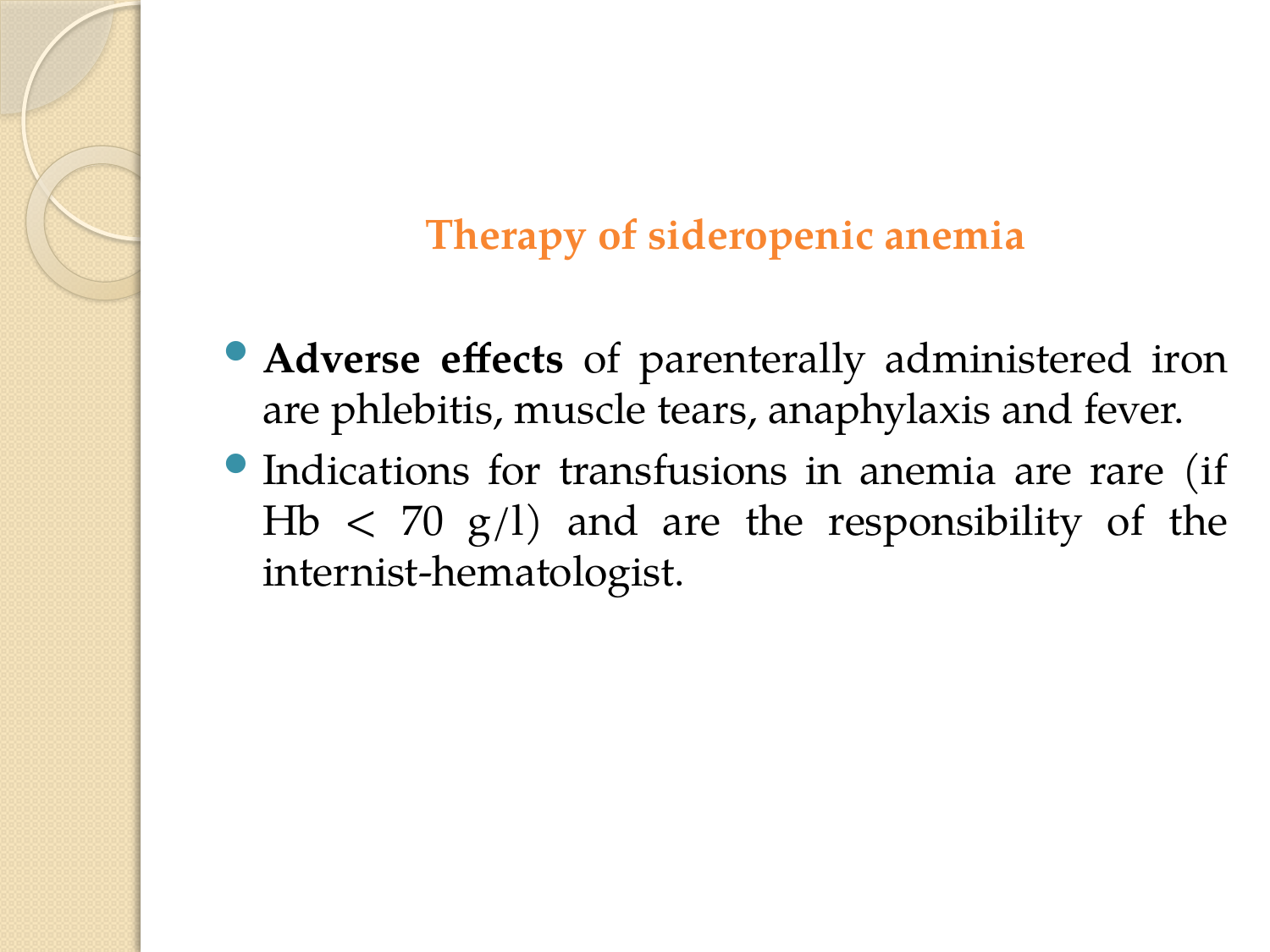

Therapy of sideropenic anemia

Adverse effects of parenterally administered iron are phlebitis, muscle tears, anaphylaxis and fever.
Indications for transfusions in anemia are rare (if Hb < 70 g/l) and are the responsibility of the internist-hematologist.